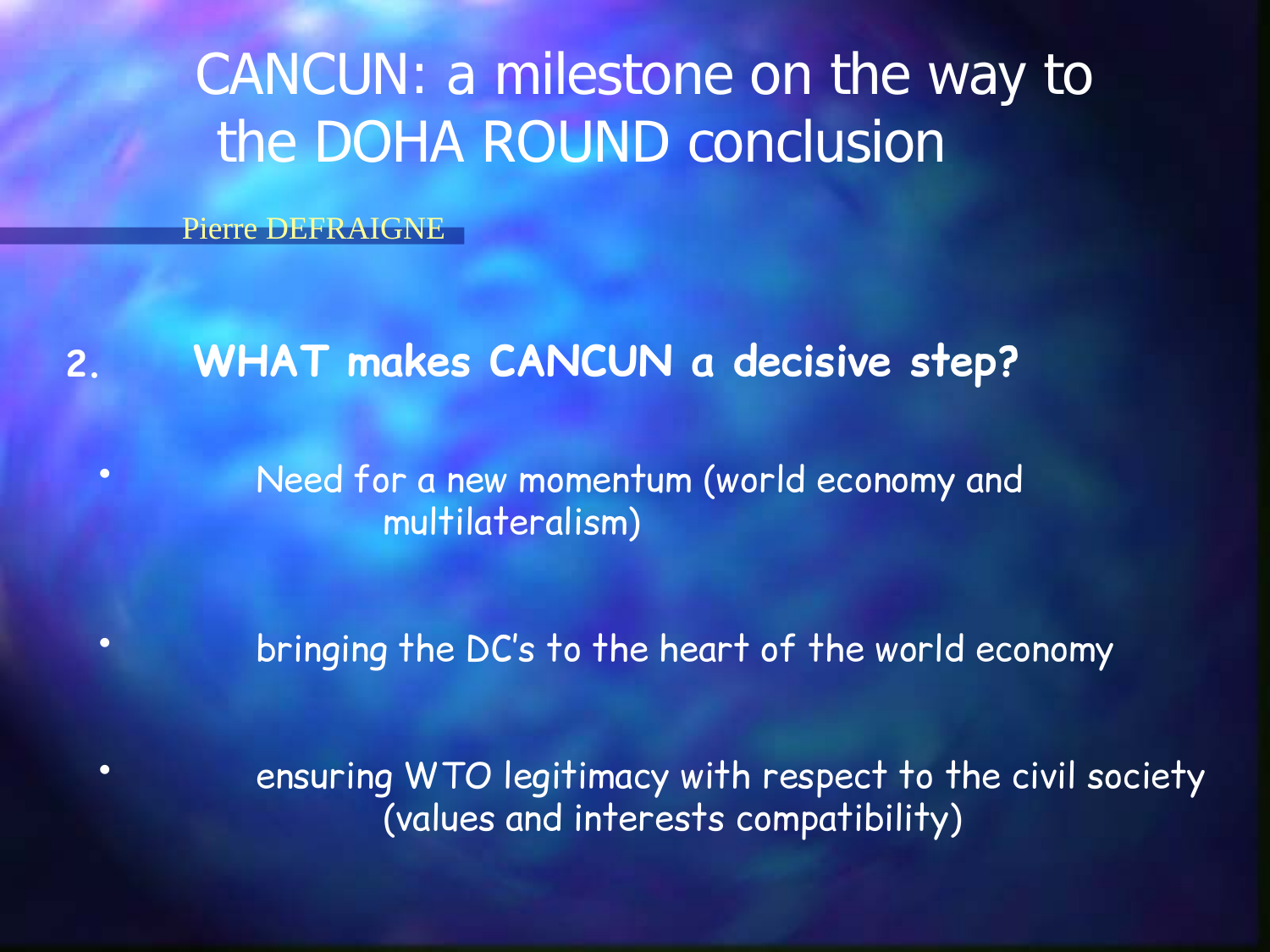

# CANCUN: a milestone on the way to the DOHA ROUND conclusion
Pierre DEFRAIGNE
2.	WHAT makes CANCUN a decisive step?

	Need for a new momentum (world economy and 			multilateralism)

 	bringing the DC’s to the heart of the world economy

 	ensuring WTO legitimacy with respect to the civil society 		(values and interests compatibility)